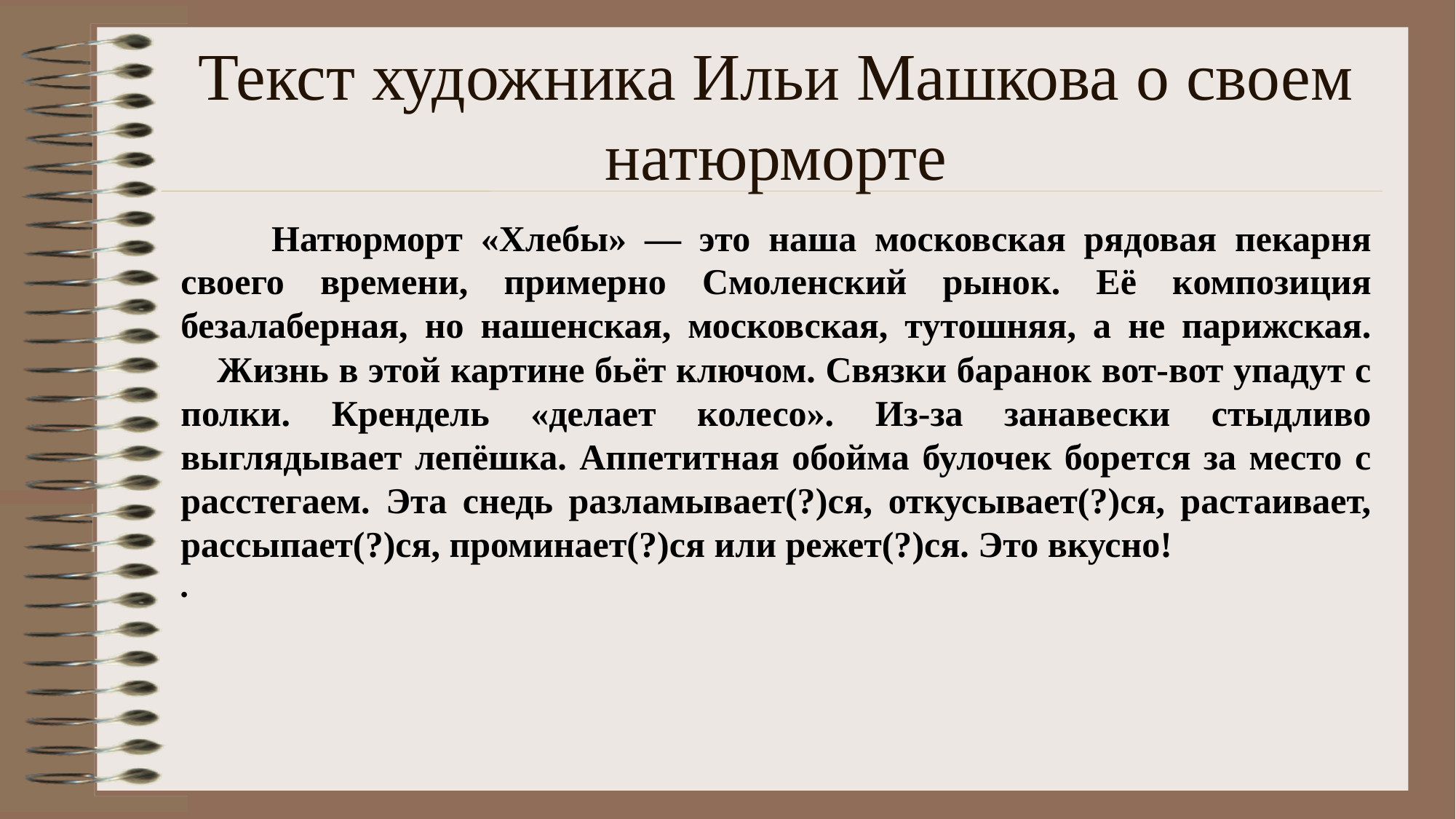

# Текст художника Ильи Машкова о своем натюрморте
     Натюрморт «Хлебы» — это наша московская рядовая пекарня своего времени, примерно Смоленский рынок. Её композиция безалаберная, но нашенская, московская, тутошняя, а не парижская.
    Жизнь в этой картине бьёт ключом. Связки баранок вот-вот упадут с полки. Крендель «делает колесо». Из-за занавески стыдливо выглядывает лепёшка. Аппетитная обойма булочек борется за место с расстегаем. Эта снедь разламывает(?)ся, откусывает(?)ся, растаивает, рассыпает(?)ся, проминает(?)ся или режет(?)ся. Это вкусно!